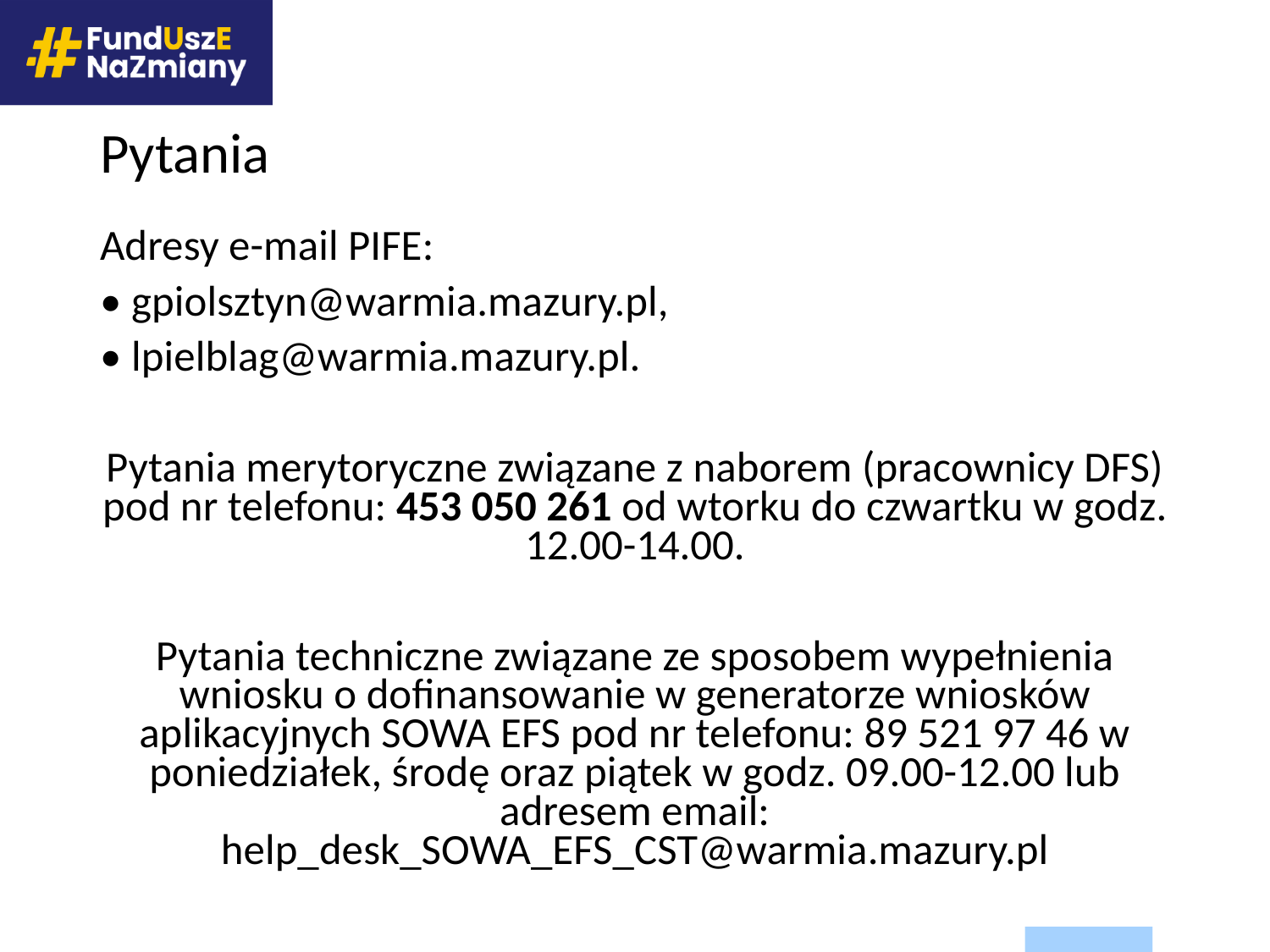

# Pytania
Adresy e-mail PIFE:
• gpiolsztyn@warmia.mazury.pl,
• lpielblag@warmia.mazury.pl.

Pytania merytoryczne związane z naborem (pracownicy DFS) pod nr telefonu: 453 050 261 od wtorku do czwartku w godz. 12.00-14.00.

Pytania techniczne związane ze sposobem wypełnienia wniosku o dofinansowanie w generatorze wniosków aplikacyjnych SOWA EFS pod nr telefonu: 89 521 97 46 w poniedziałek, środę oraz piątek w godz. 09.00-12.00 lub adresem email: help_desk_SOWA_EFS_CST@warmia.mazury.pl